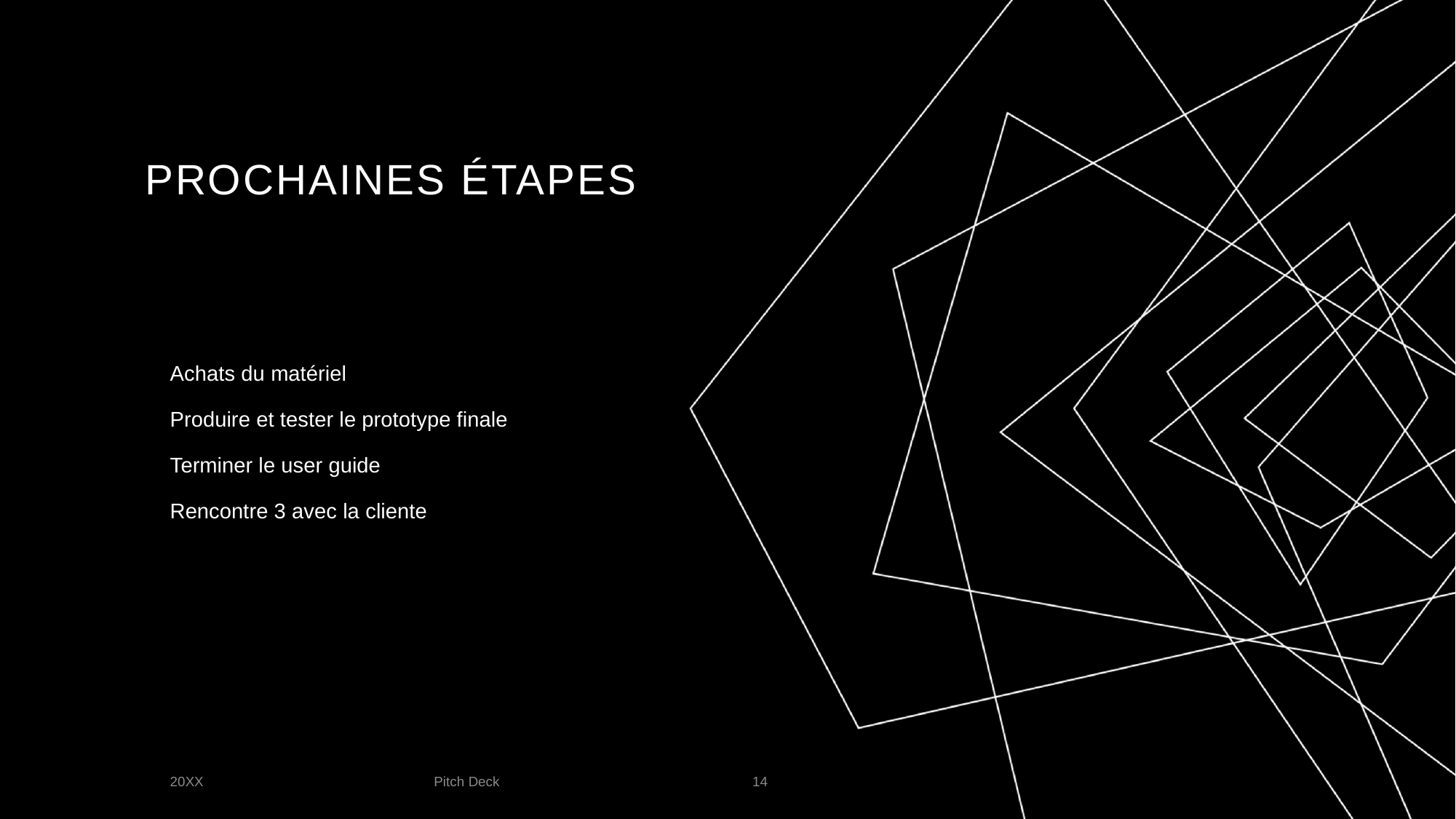

# prochaines étapes
Achats du matériel
Produire et tester le prototype finale
Terminer le user guide
Rencontre 3 avec la cliente
Pitch Deck
20XX
14